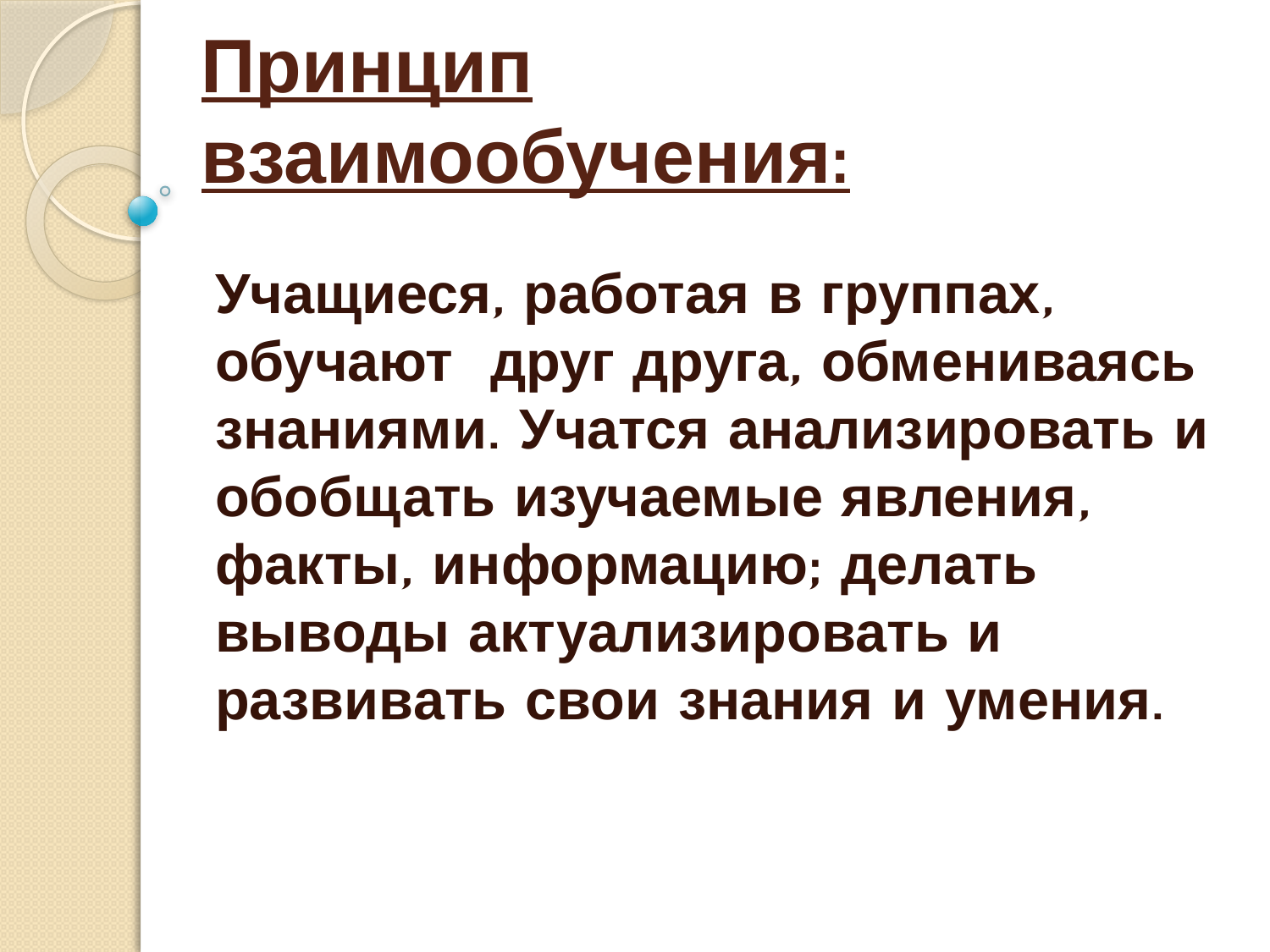

# Принцип взаимообучения:
Учащиеся, работая в группах, обучают  друг друга, обмениваясь знаниями. Учатся анализировать и обобщать изучаемые явления, факты, информацию; делать выводы актуализировать и развивать свои знания и умения.